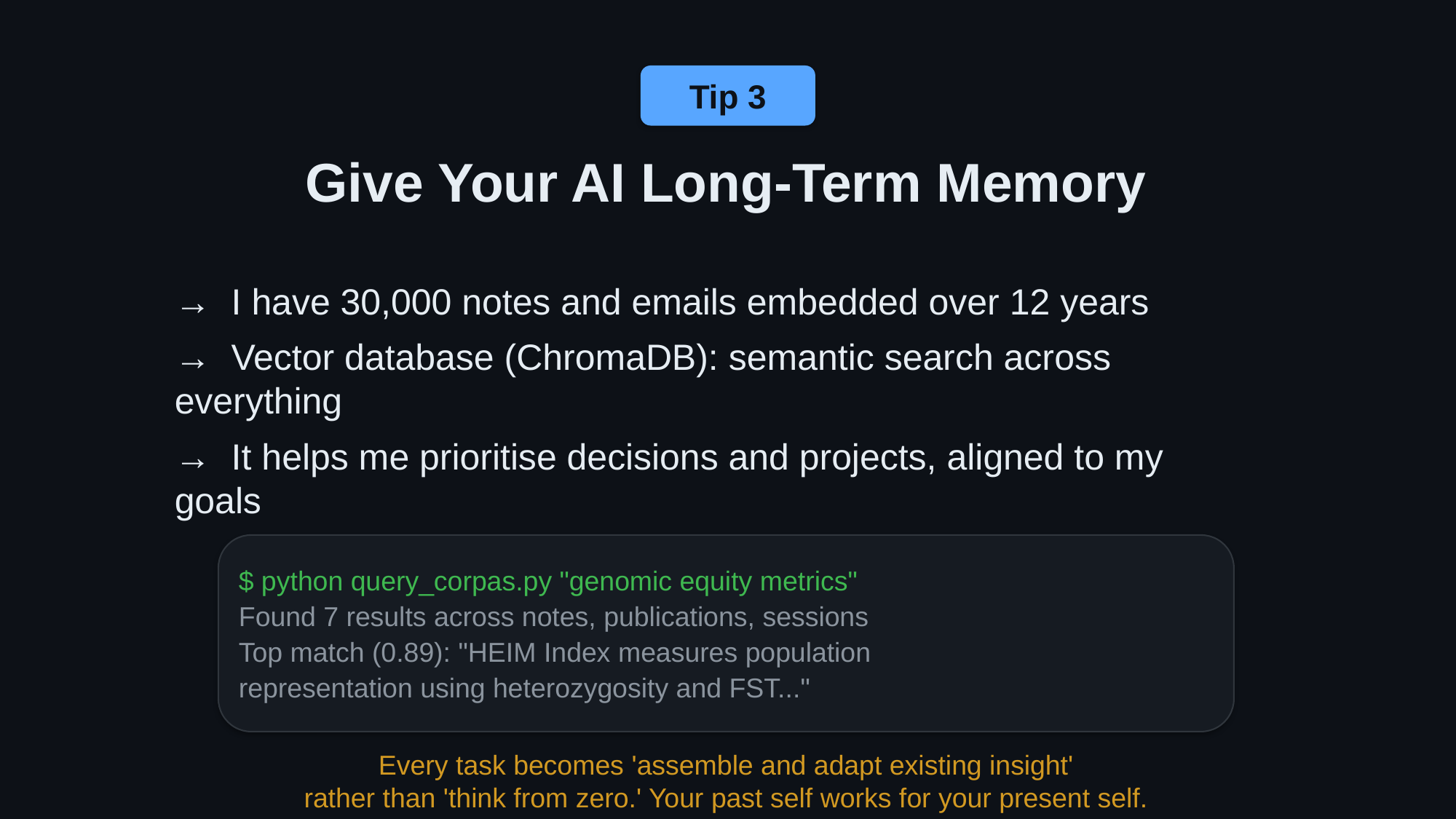

Tip 3
Give Your AI Long-Term Memory
→  I have 30,000 notes and emails embedded over 12 years
→  Vector database (ChromaDB): semantic search across everything
→  It helps me prioritise decisions and projects, aligned to my goals
$ python query_corpas.py "genomic equity metrics"
Found 7 results across notes, publications, sessions
Top match (0.89): "HEIM Index measures population
representation using heterozygosity and FST..."
Every task becomes 'assemble and adapt existing insight'
rather than 'think from zero.' Your past self works for your present self.